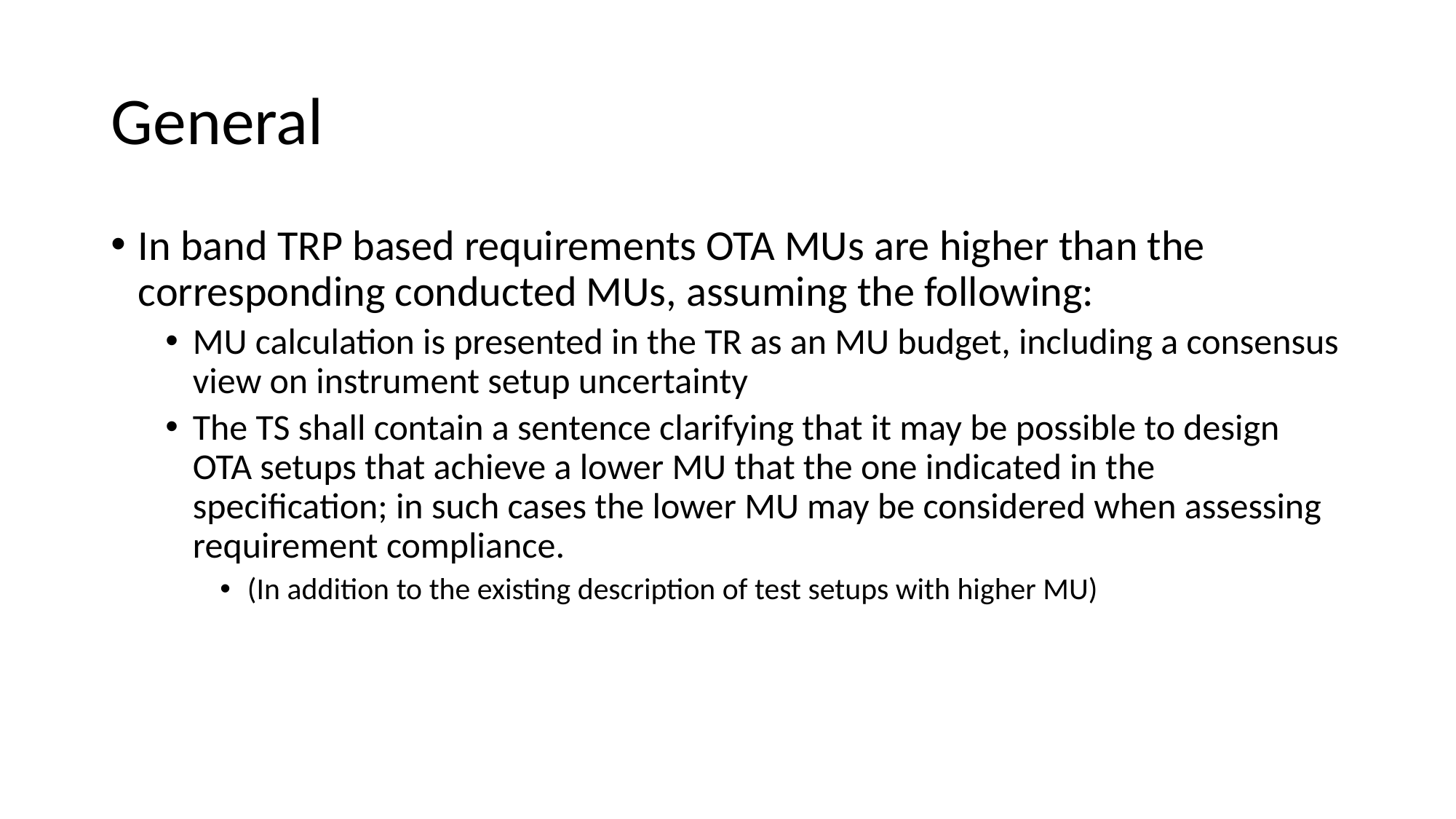

# General
In band TRP based requirements OTA MUs are higher than the corresponding conducted MUs, assuming the following:
MU calculation is presented in the TR as an MU budget, including a consensus view on instrument setup uncertainty
The TS shall contain a sentence clarifying that it may be possible to design OTA setups that achieve a lower MU that the one indicated in the specification; in such cases the lower MU may be considered when assessing requirement compliance.
(In addition to the existing description of test setups with higher MU)